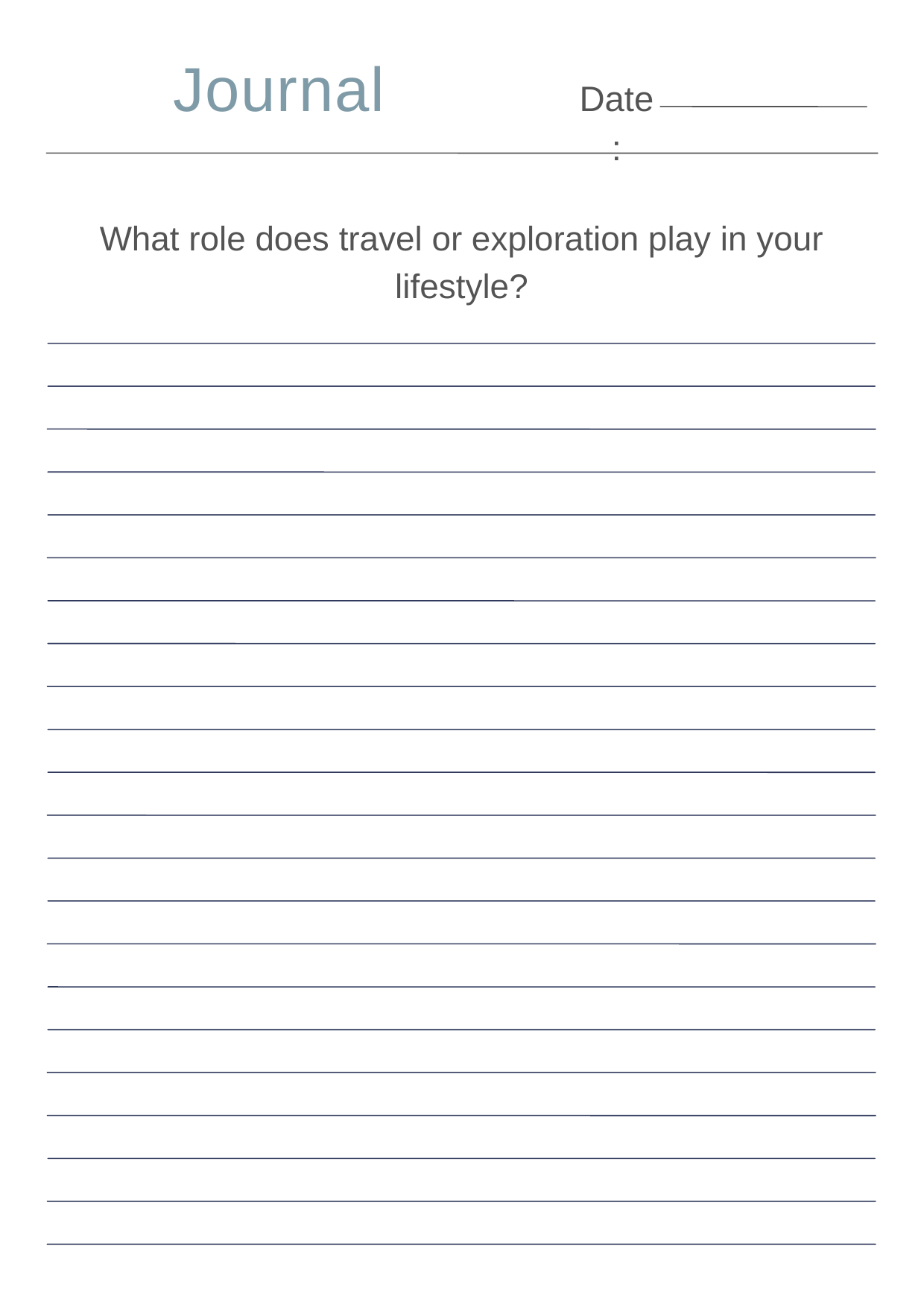

Journal
Date:

What role does travel or exploration play in your lifestyle?